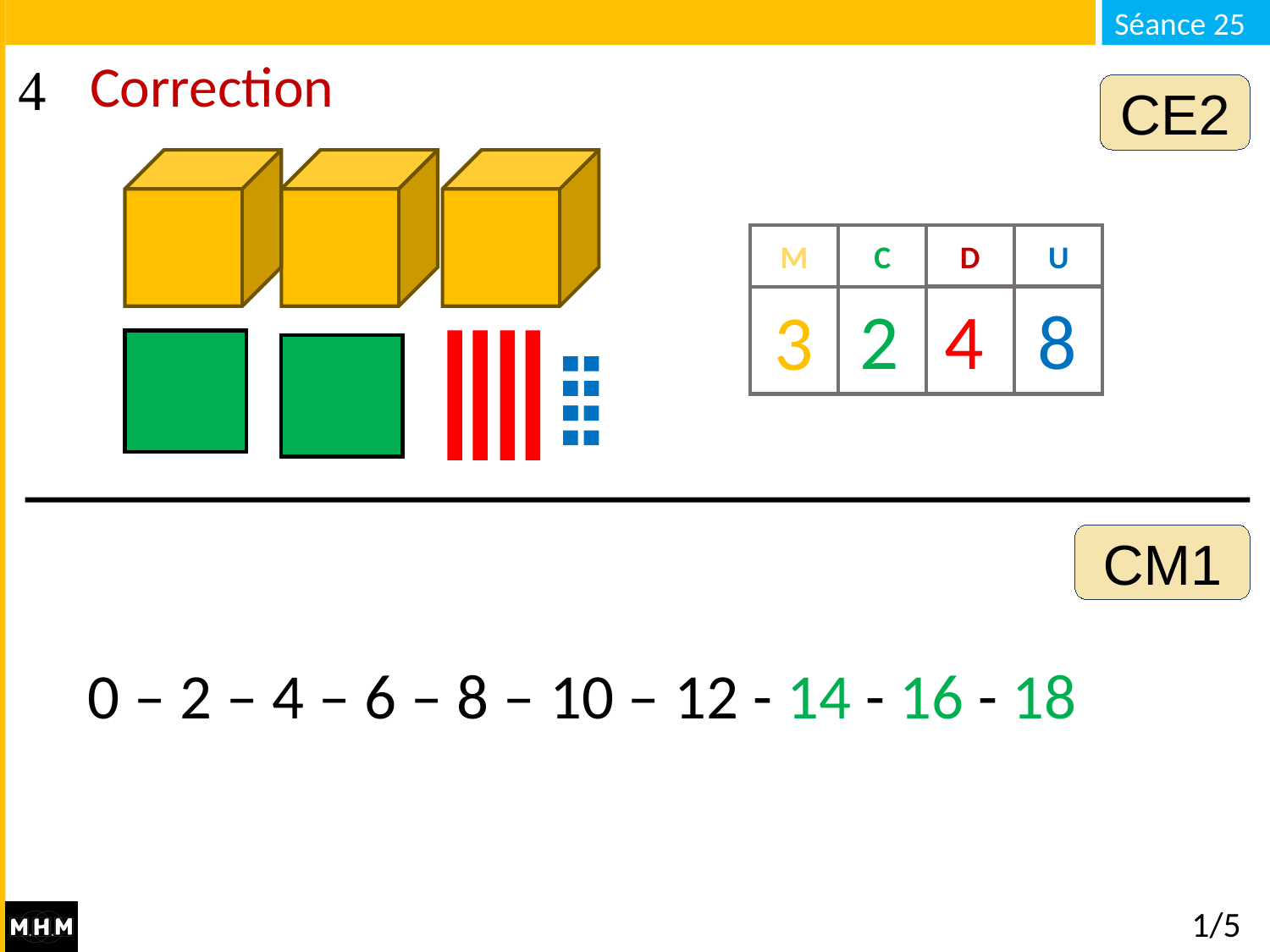

# Correction
CE2

M
C
D
U

2
4
8
3

CM1
0 – 2 – 4 – 6 – 8 – 10 – 12 - 14 - 16 - 18
1/5